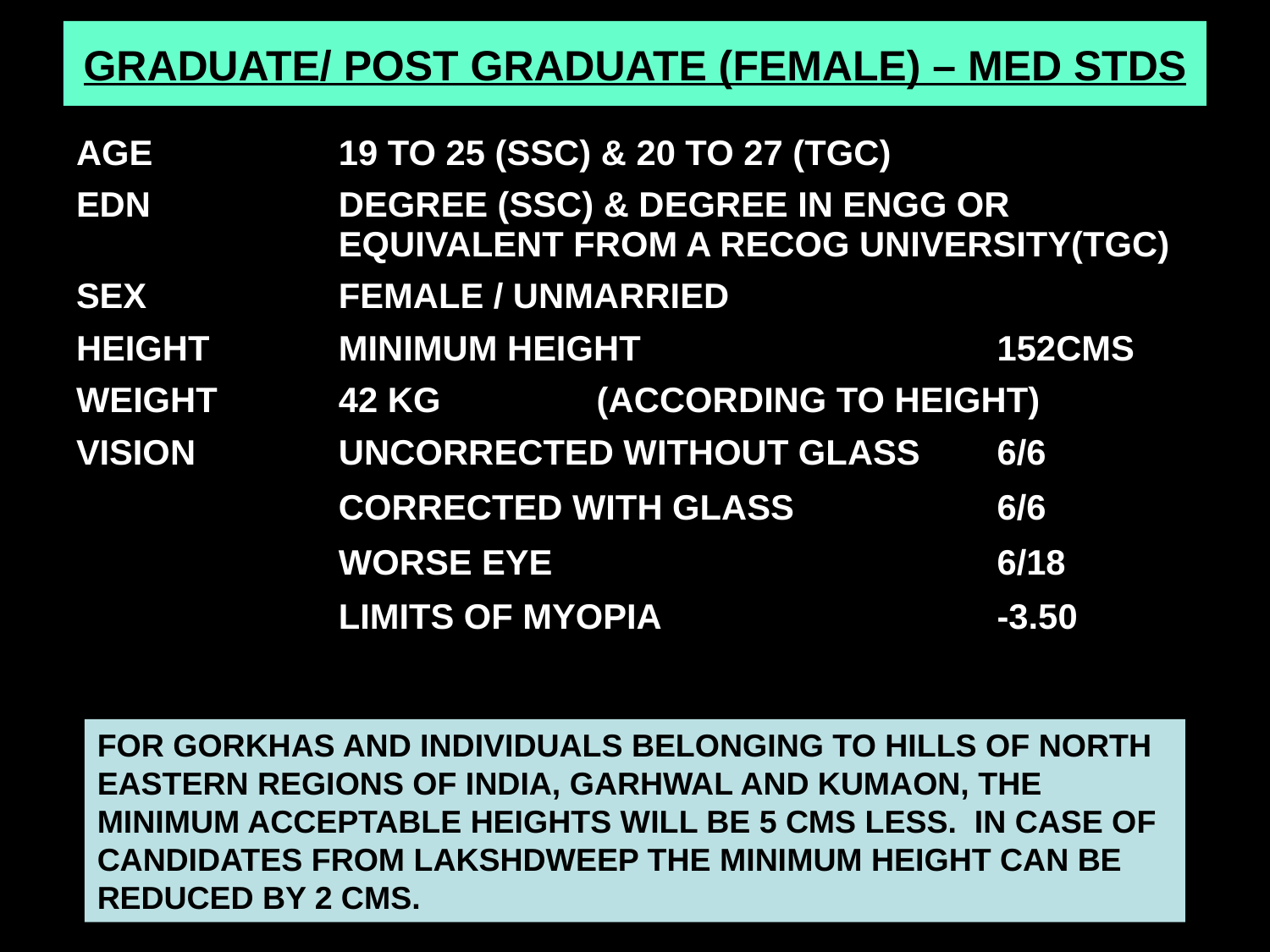

GRADUATE/ POST GRADUATE (FEMALE) – MED STDS
| AGE | 19 TO 25 (SSC) & 20 TO 27 (TGC) |  |
| --- | --- | --- |
| EDN | DEGREE (SSC) & DEGREE IN ENGG OR EQUIVALENT FROM A RECOG UNIVERSITY(TGC) |  |
| SEX | FEMALE / UNMARRIED |  |
| HEIGHT | MINIMUM HEIGHT | 152CMS |
| WEIGHT | 42 KG (ACCORDING TO HEIGHT) |  |
| VISION | UNCORRECTED WITHOUT GLASS | 6/6 |
|  | CORRECTED WITH GLASS | 6/6 |
|  | WORSE EYE | 6/18 |
|  | LIMITS OF MYOPIA | -3.50 |
FOR GORKHAS AND INDIVIDUALS BELONGING TO HILLS OF NORTH EASTERN REGIONS OF INDIA, GARHWAL AND KUMAON, THE MINIMUM ACCEPTABLE HEIGHTS WILL BE 5 CMS LESS.  IN CASE OF CANDIDATES FROM LAKSHDWEEP THE MINIMUM HEIGHT CAN BE REDUCED BY 2 CMS.